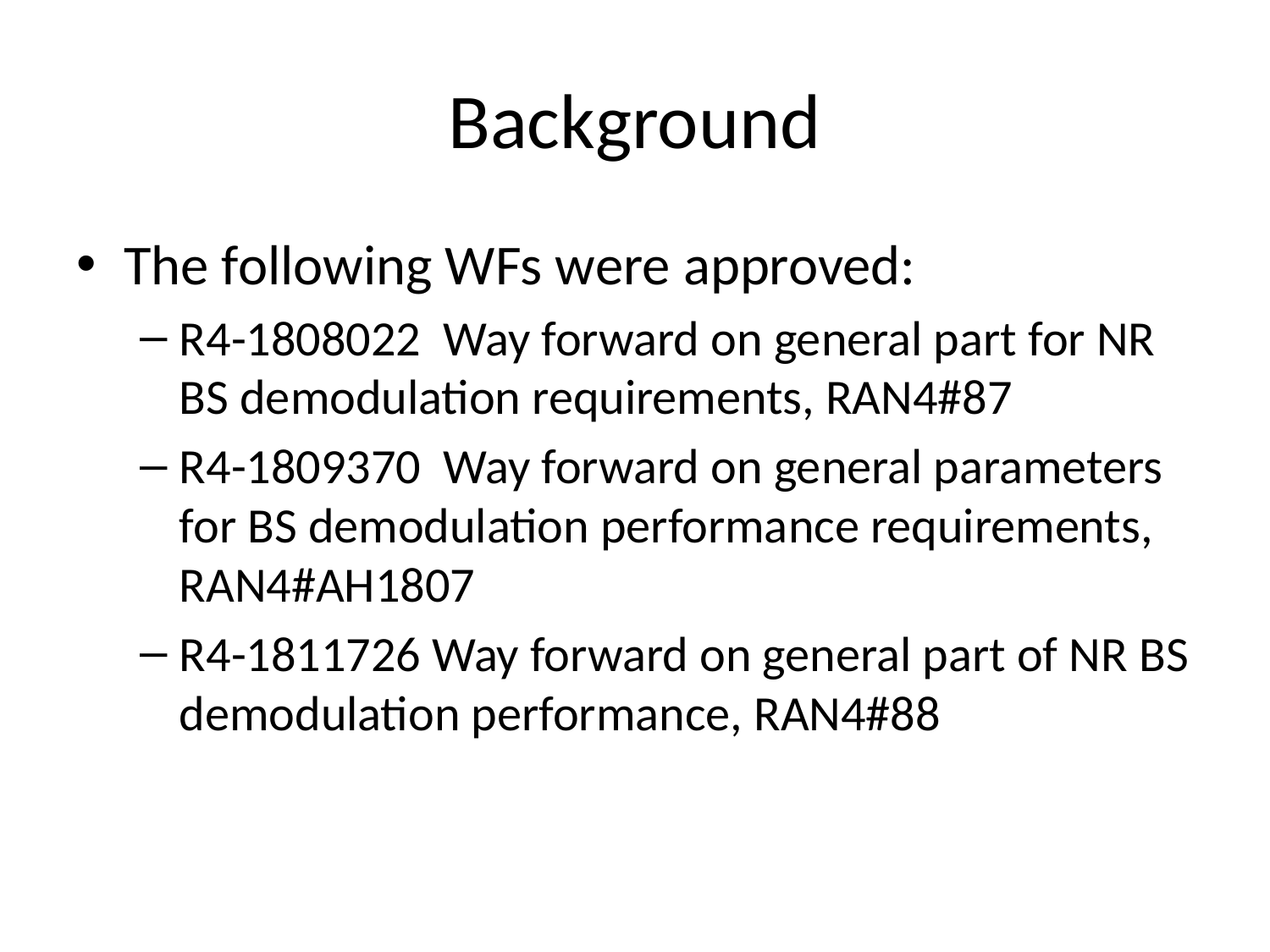

# Background
The following WFs were approved:
R4-1808022  Way forward on general part for NR BS demodulation requirements, RAN4#87
R4-1809370  Way forward on general parameters for BS demodulation performance requirements, RAN4#AH1807
R4-1811726 Way forward on general part of NR BS demodulation performance, RAN4#88